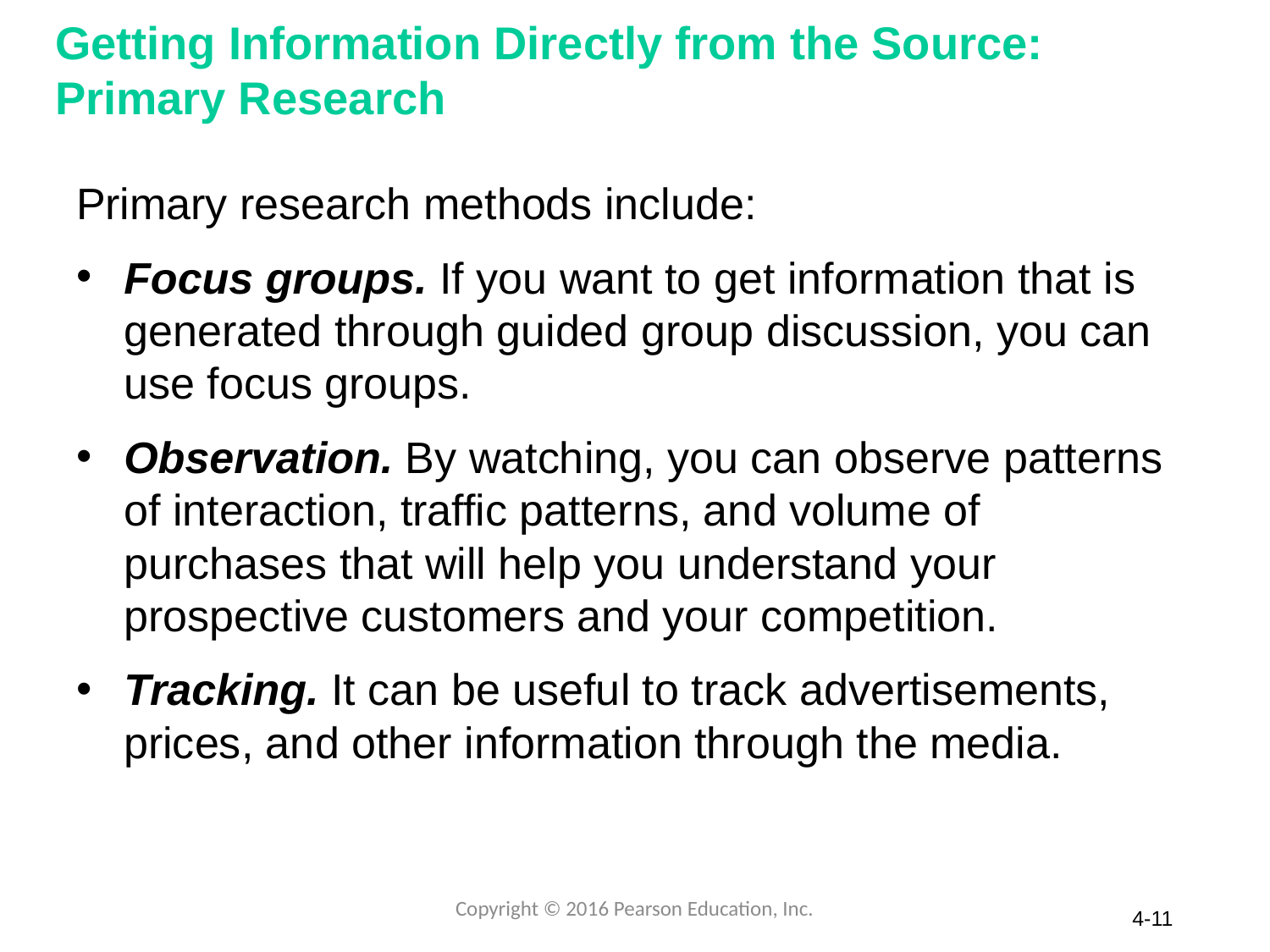

# Getting Information Directly from the Source: Primary Research
Primary research methods include:

Focus groups. If you want to get information that is generated through guided group discussion, you can use focus groups.

Observation. By watching, you can observe patterns of interaction, traffic patterns, and volume of purchases that will help you understand your prospective customers and your competition.

Tracking. It can be useful to track advertisements, prices, and other information through the media.

Copyright © 2016 Pearson Education, Inc.